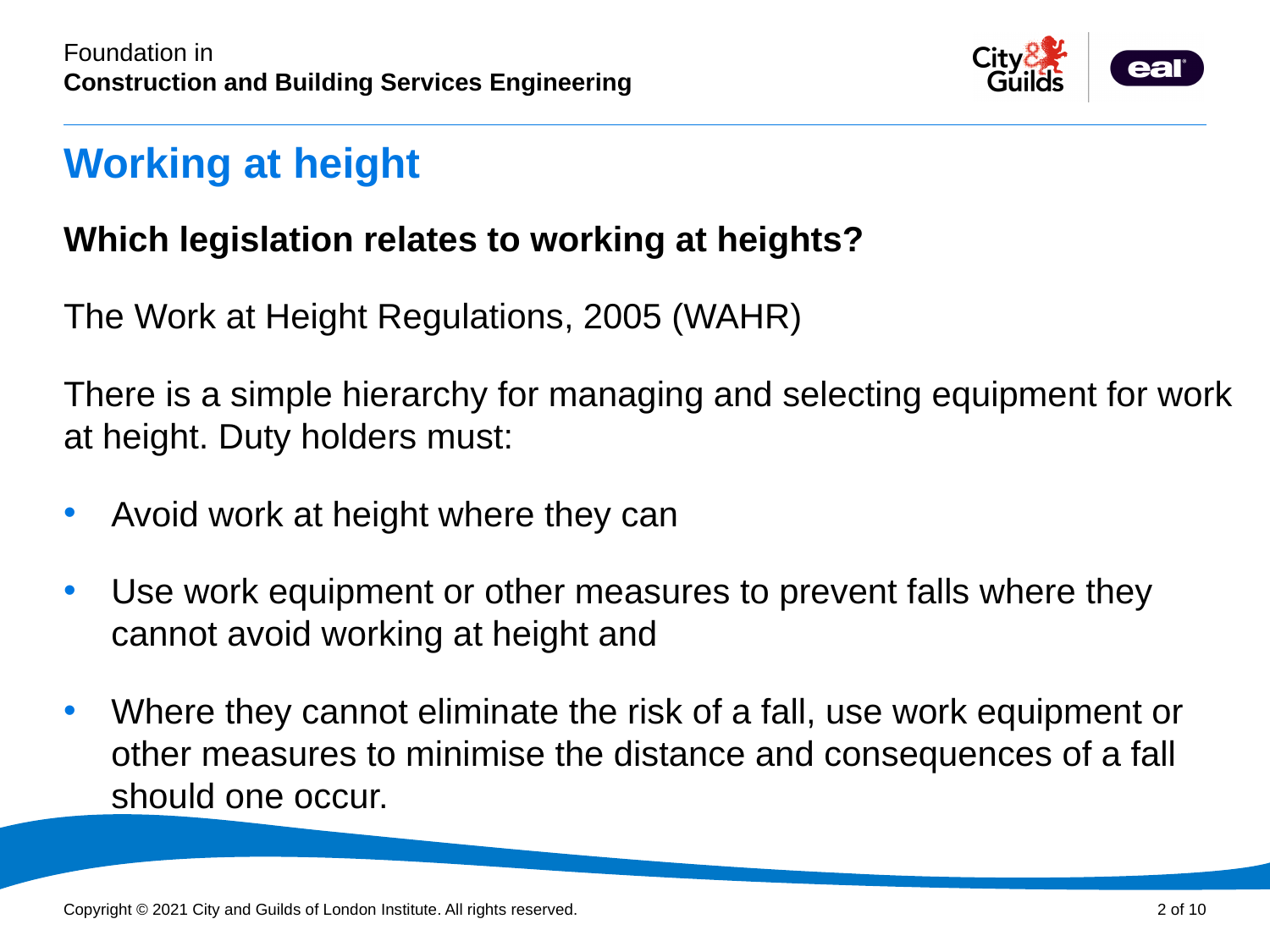

# Working at height
Which legislation relates to working at heights?
The Work at Height Regulations, 2005 (WAHR)
There is a simple hierarchy for managing and selecting equipment for work at height. Duty holders must:
Avoid work at height where they can
Use work equipment or other measures to prevent falls where they cannot avoid working at height and
Where they cannot eliminate the risk of a fall, use work equipment or other measures to minimise the distance and consequences of a fall should one occur.